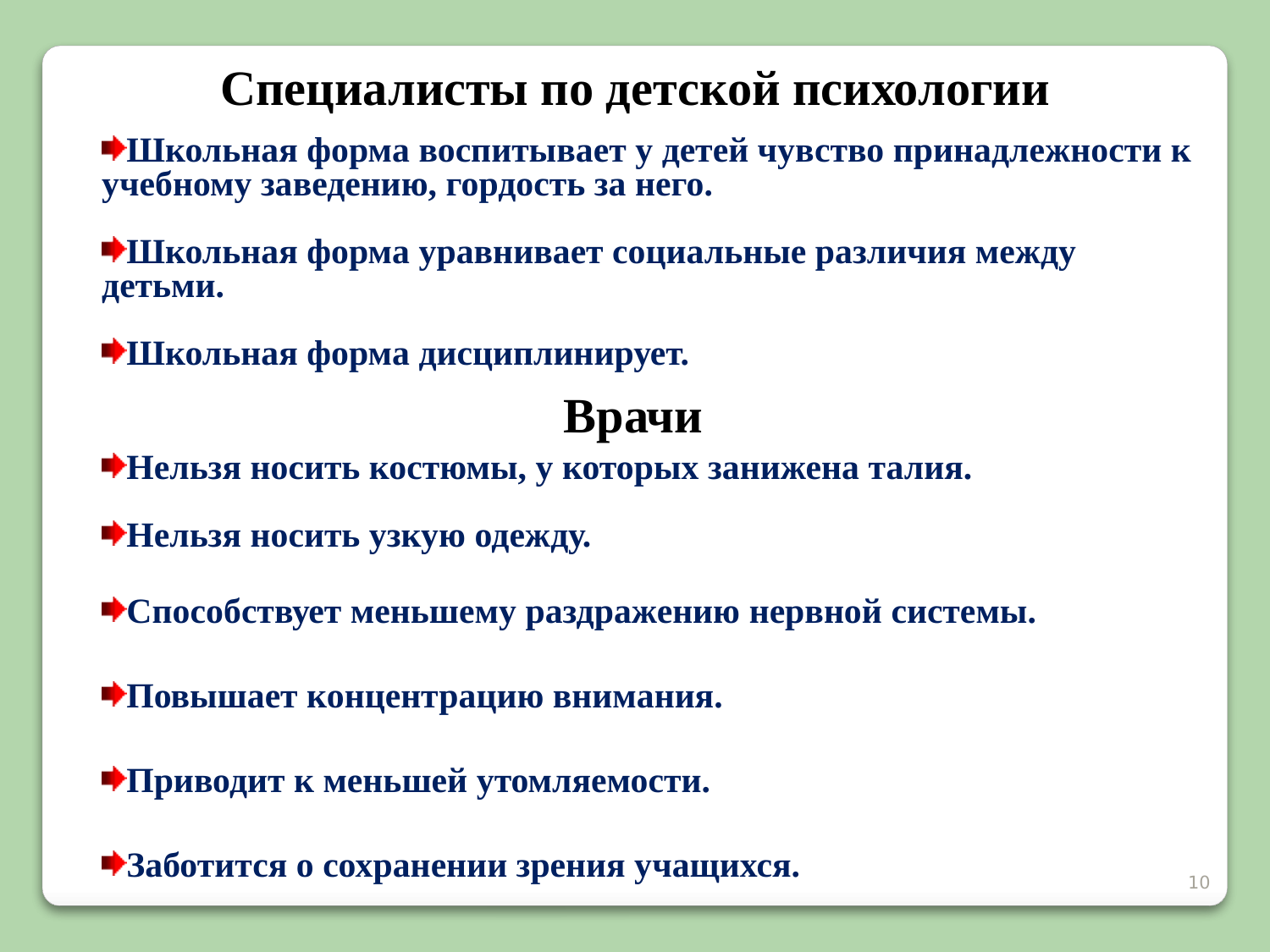

Специалисты по детской психологии
Школьная форма воспитывает у детей чувство принадлежности к учебному заведению, гордость за него.

Школьная форма уравнивает социальные различия между детьми.

Школьная форма дисциплинирует.
Врачи
Нельзя носить костюмы, у которых занижена талия.

Нельзя носить узкую одежду.

Способствует меньшему раздражению нервной системы.

Повышает концентрацию внимания.

Приводит к меньшей утомляемости.

Заботится о сохранении зрения учащихся.

10